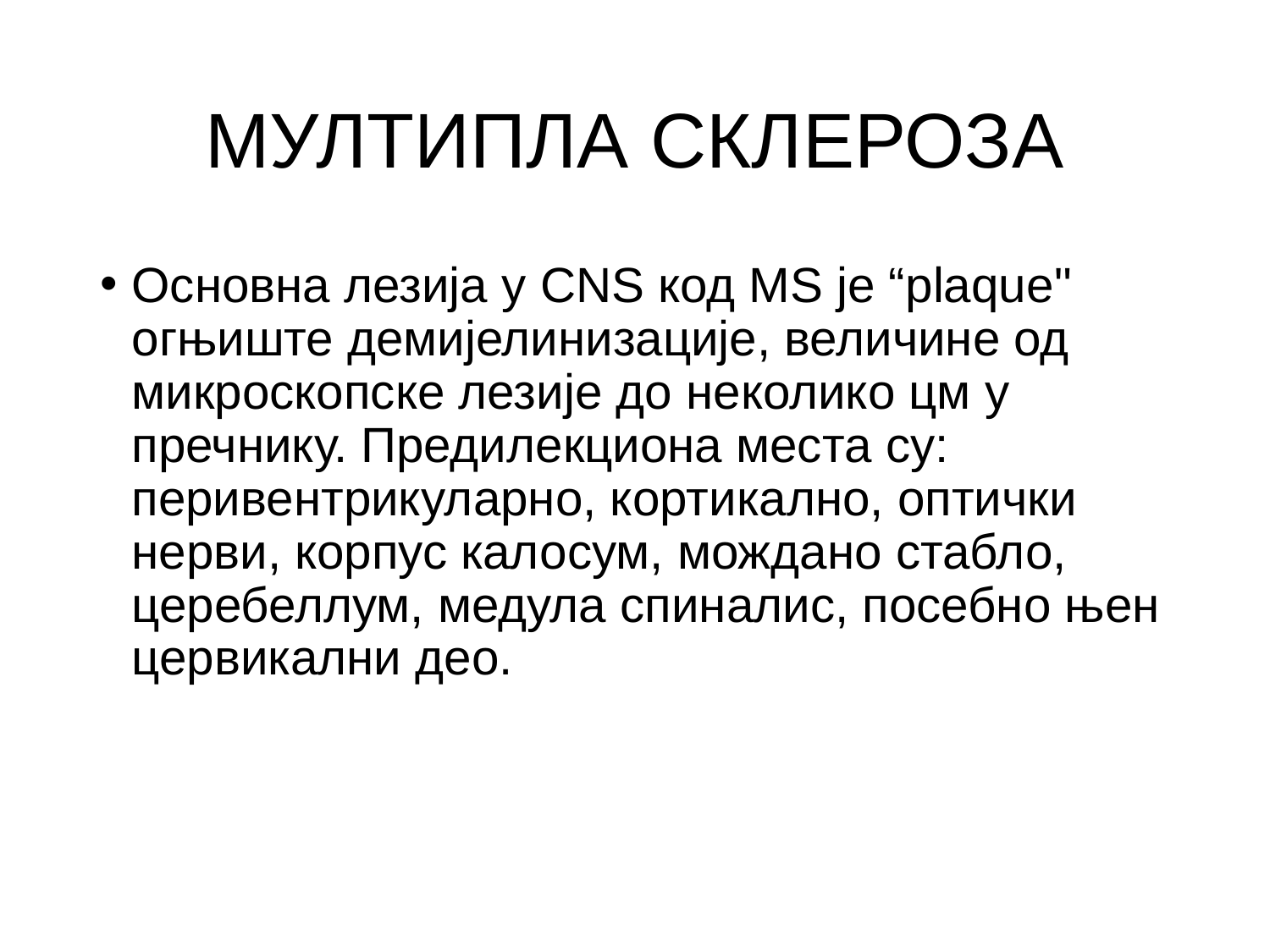

# МУЛТИПЛА СКЛЕРОЗА
Основна лезија у CNS код МS је “plaque" огњиште демијелинизације, величине од микроскопске лезије до неколико цм у пречнику. Предилекциона места су: перивентрикуларно, кортикално, оптички нерви, корпус калосум, мождано стабло, церебеллум, медула спиналис, посебно њен цервикални део.